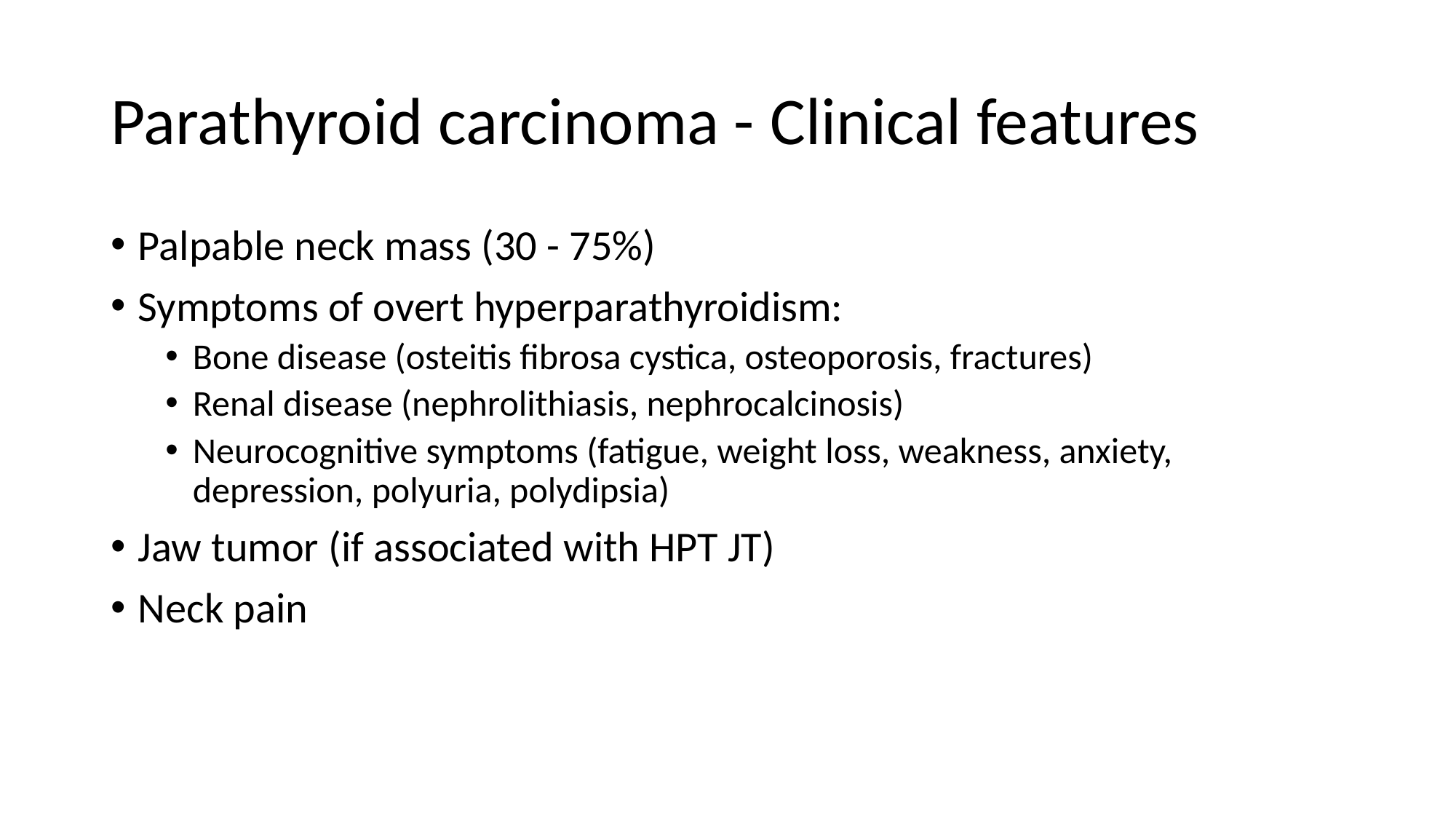

# Parathyroid carcinoma - Clinical features
Palpable neck mass (30 - 75%)
Symptoms of overt hyperparathyroidism:
Bone disease (osteitis fibrosa cystica, osteoporosis, fractures)
Renal disease (nephrolithiasis, nephrocalcinosis)
Neurocognitive symptoms (fatigue, weight loss, weakness, anxiety, depression, polyuria, polydipsia)
Jaw tumor (if associated with HPT JT)
Neck pain